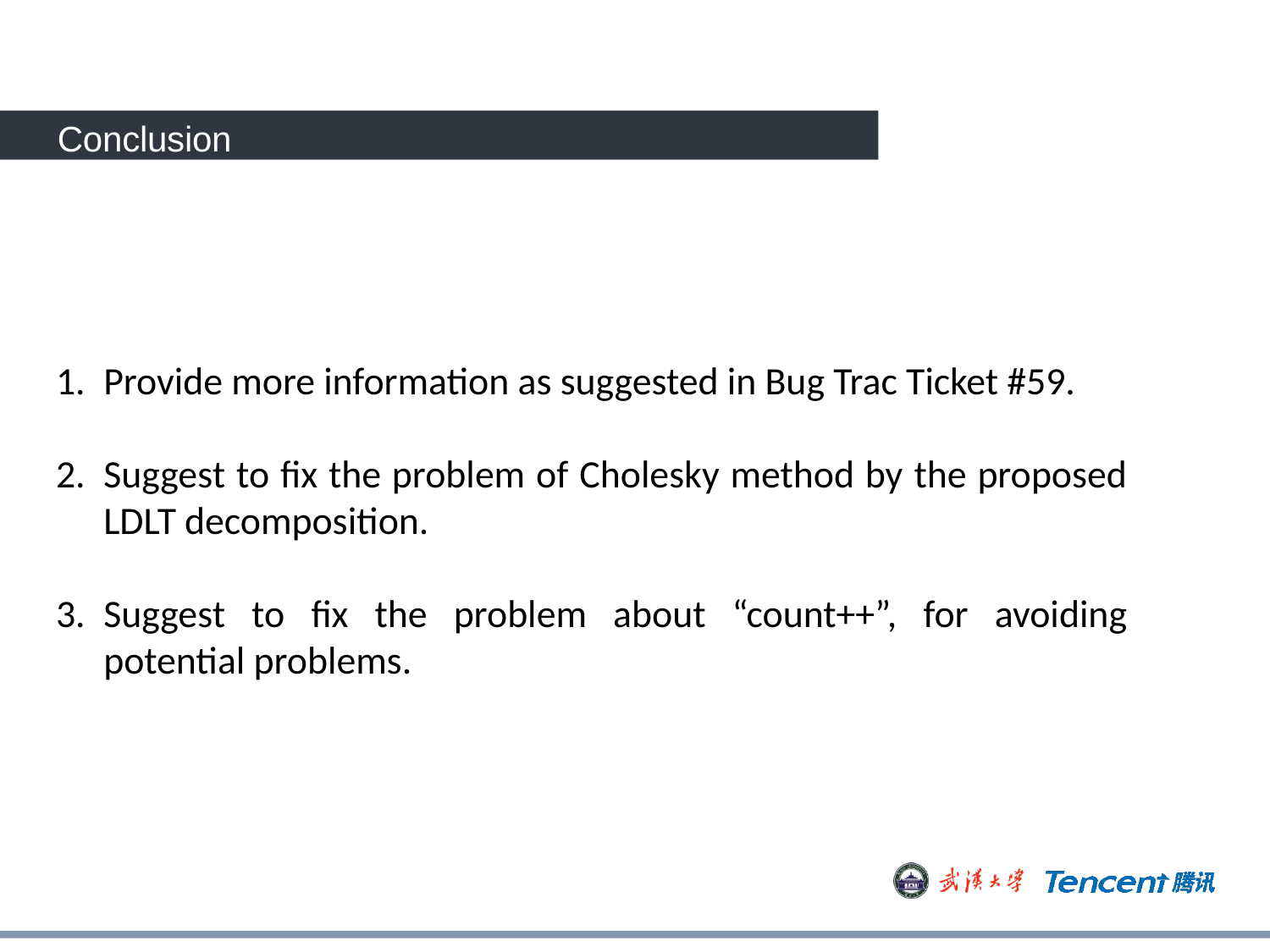

# Conclusion
Provide more information as suggested in Bug Trac Ticket #59.

Suggest to fix the problem of Cholesky method by the proposed LDLT decomposition.

Suggest to fix the problem about “count++”, for avoiding potential problems.